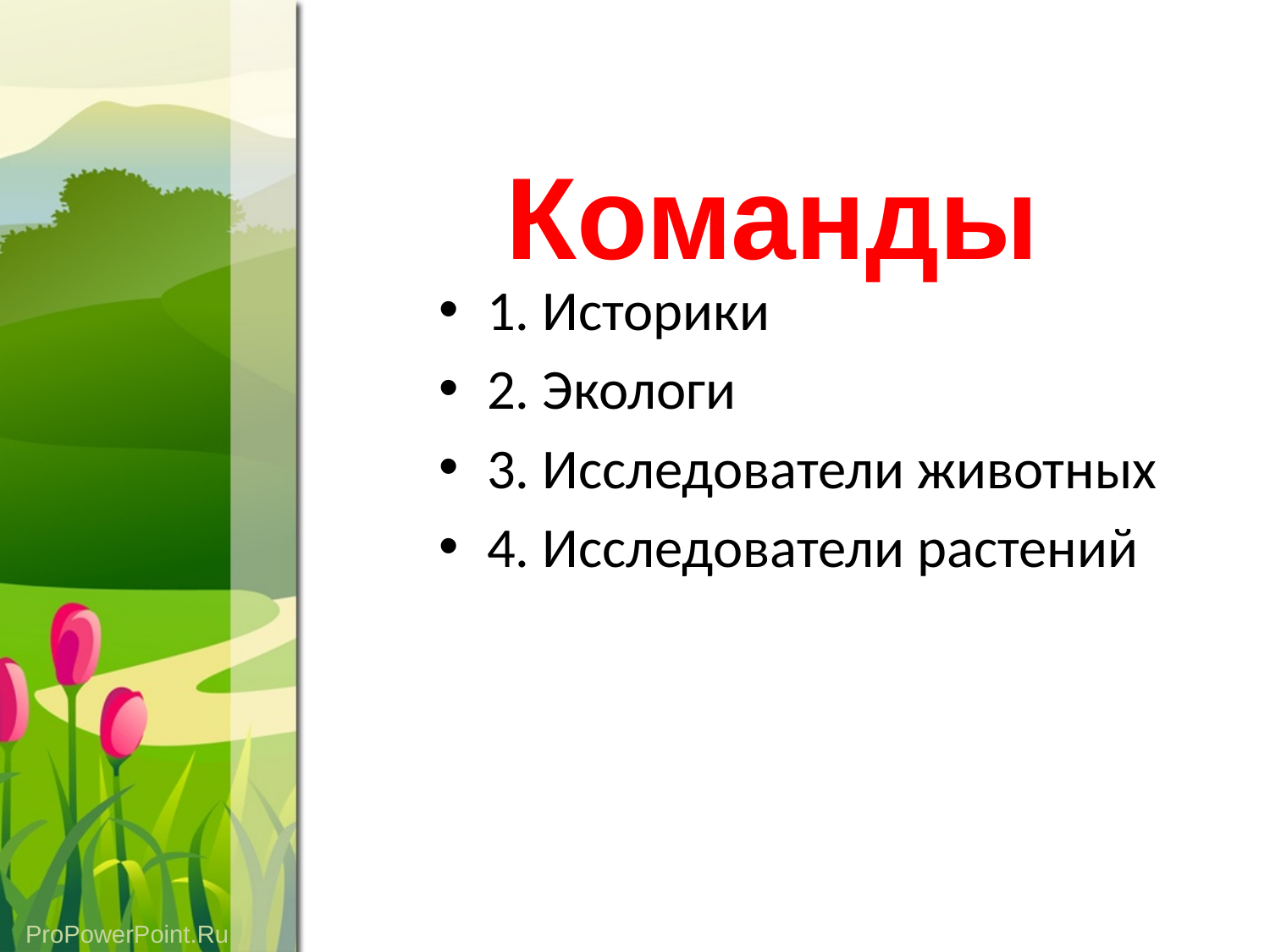

# Команды
1. Историки
2. Экологи
3. Исследователи животных
4. Исследователи растений